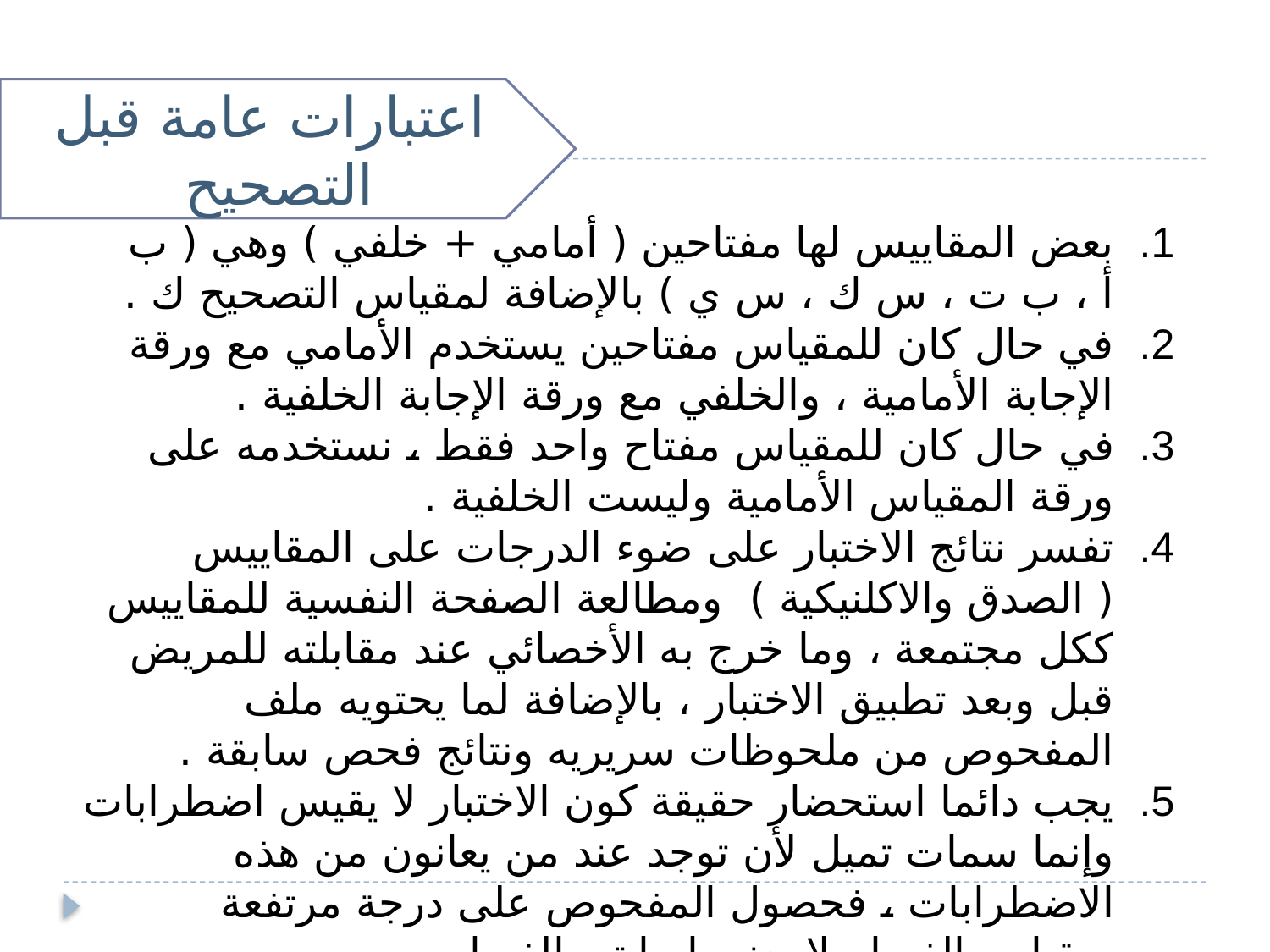

اعتبارات عامة قبل التصحيح

بعض المقاييس لها مفتاحين ( أمامي + خلفي ) وهي ( ب أ ، ب ت ، س ك ، س ي ) بالإضافة لمقياس التصحيح ك .
في حال كان للمقياس مفتاحين يستخدم الأمامي مع ورقة الإجابة الأمامية ، والخلفي مع ورقة الإجابة الخلفية .
في حال كان للمقياس مفتاح واحد فقط ، نستخدمه على ورقة المقياس الأمامية وليست الخلفية .
تفسر نتائج الاختبار على ضوء الدرجات على المقاييس ( الصدق والاكلنيكية )  ومطالعة الصفحة النفسية للمقاييس ككل مجتمعة ، وما خرج به الأخصائي عند مقابلته للمريض قبل وبعد تطبيق الاختبار ، بالإضافة لما يحتويه ملف المفحوص من ملحوظات سريريه ونتائج فحص سابقة .
يجب دائما استحضار حقيقة كون الاختبار لا يقيس اضطرابات وإنما سمات تميل لأن توجد عند من يعانون من هذه الاضطرابات ، فحصول المفحوص على درجة مرتفعة بمقياس الفصام لا يعني إصابته بالفصام
يمكن للاختبار أن يكون أداة مفيدة في المساعدة بتصنيف ( تشخيص ) الاضطرابات النفسية ولكن يجب دائما التنبه للملحوظة السابقة .